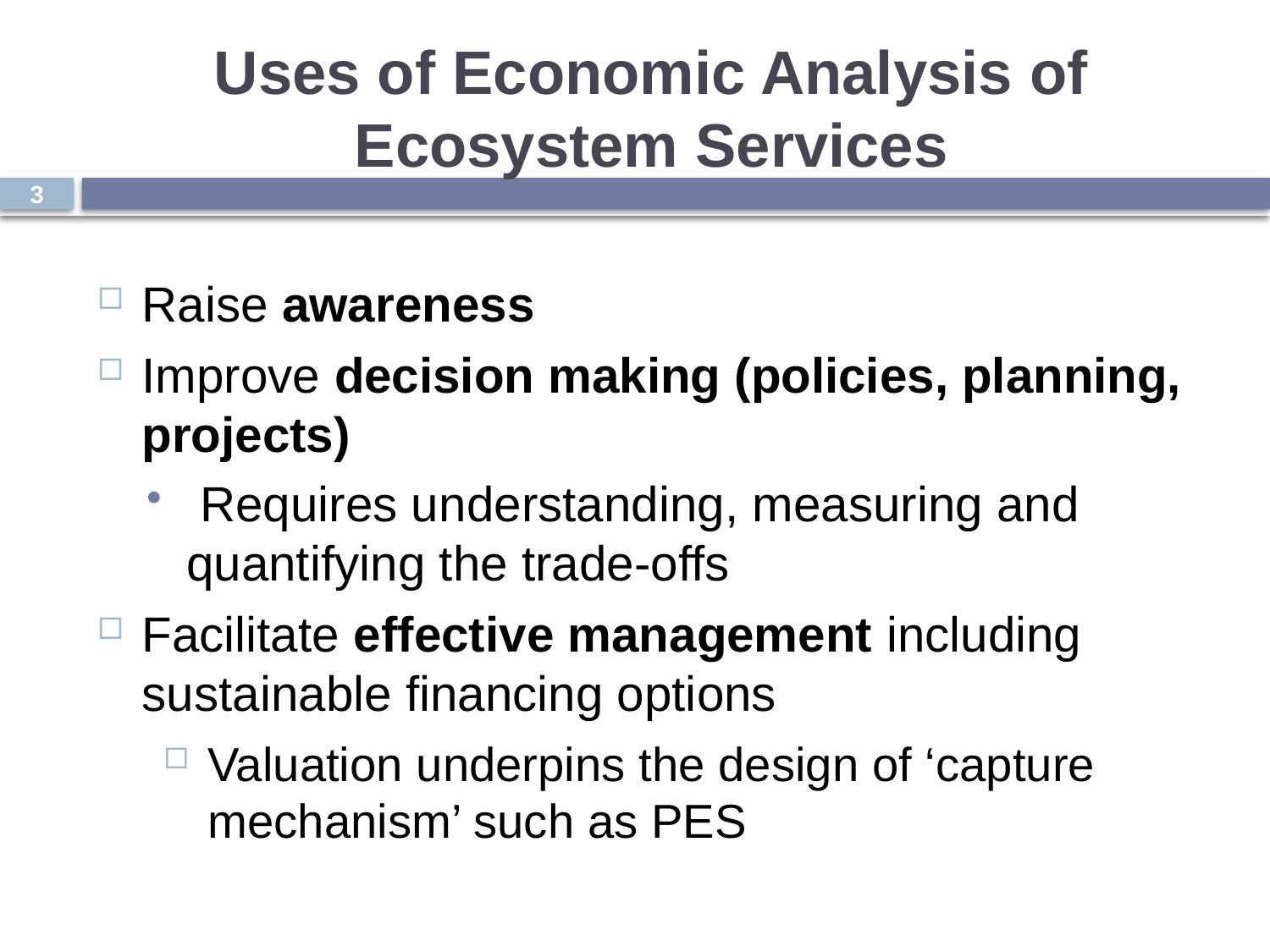

# Uses of Economic Analysis of Ecosystem Services
3
Raise awareness
Improve decision making (policies, planning, projects)
 Requires understanding, measuring and quantifying the trade-offs
Facilitate effective management including sustainable financing options
Valuation underpins the design of ‘capture mechanism’ such as PES